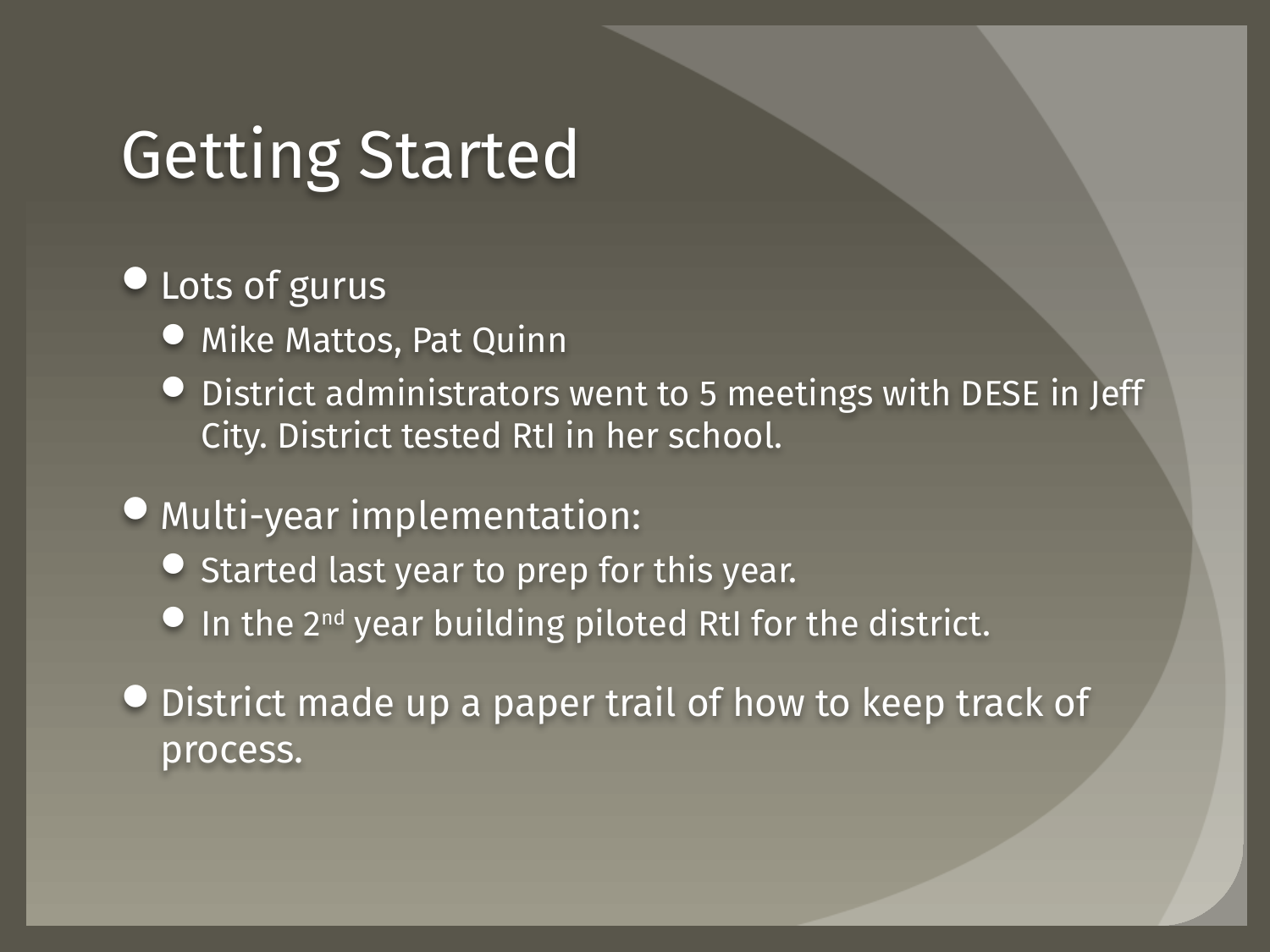

# Getting Started
Lots of gurus
Mike Mattos, Pat Quinn
District administrators went to 5 meetings with DESE in Jeff City. District tested RtI in her school.
Multi-year implementation:
Started last year to prep for this year.
In the 2nd year building piloted RtI for the district.
District made up a paper trail of how to keep track of process.